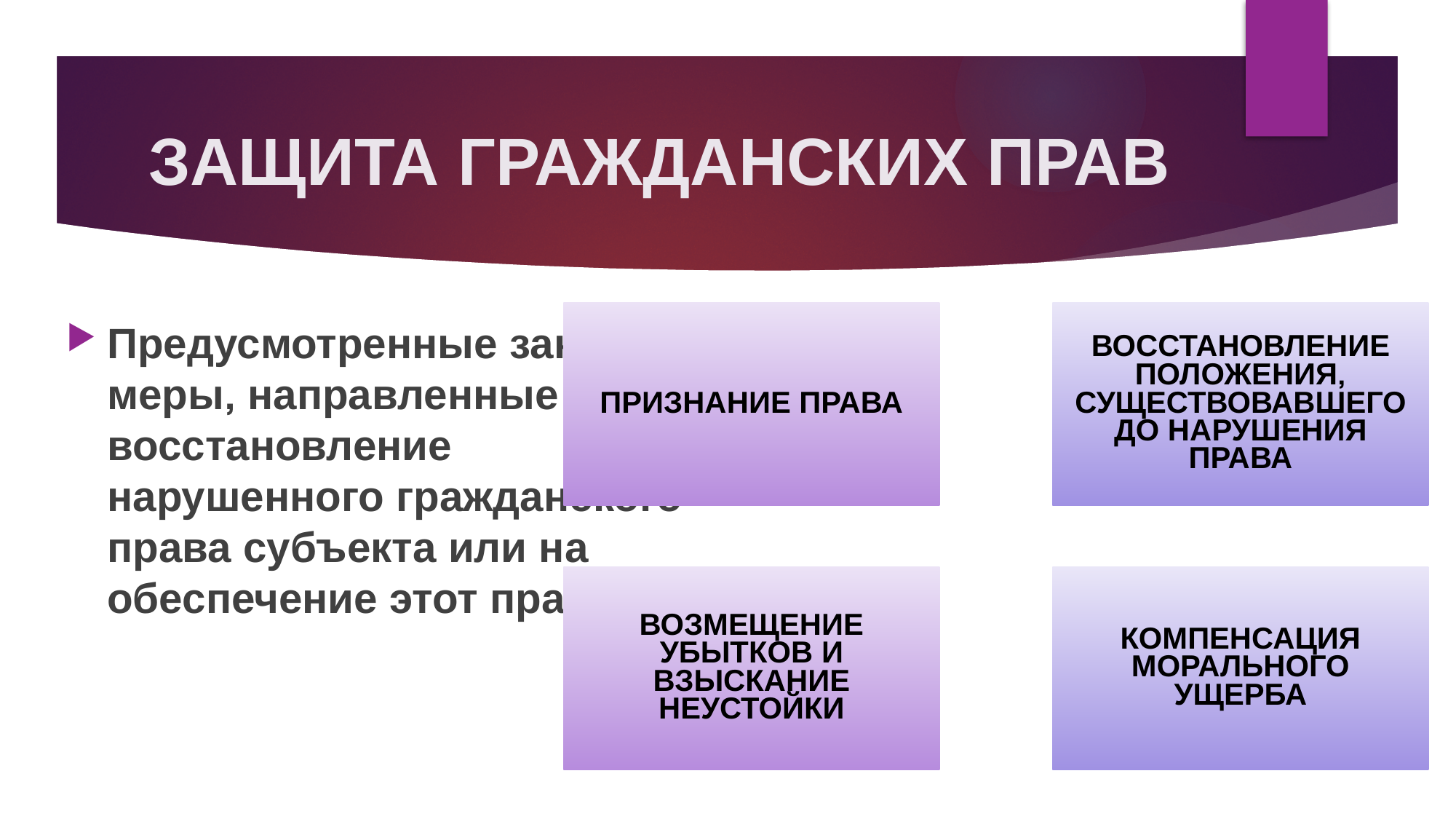

# ЗАЩИТА ГРАЖДАНСКИХ ПРАВ
ПРИЗНАНИЕ ПРАВА
ВОССТАНОВЛЕНИЕ ПОЛОЖЕНИЯ, СУЩЕСТВОВАВШЕГО ДО НАРУШЕНИЯ ПРАВА
ВОЗМЕЩЕНИЕ УБЫТКОВ И ВЗЫСКАНИЕ НЕУСТОЙКИ
КОМПЕНСАЦИЯ МОРАЛЬНОГО УЩЕРБА
Предусмотренные законом меры, направленные на восстановление нарушенного гражданского права субъекта или на обеспечение этот права.